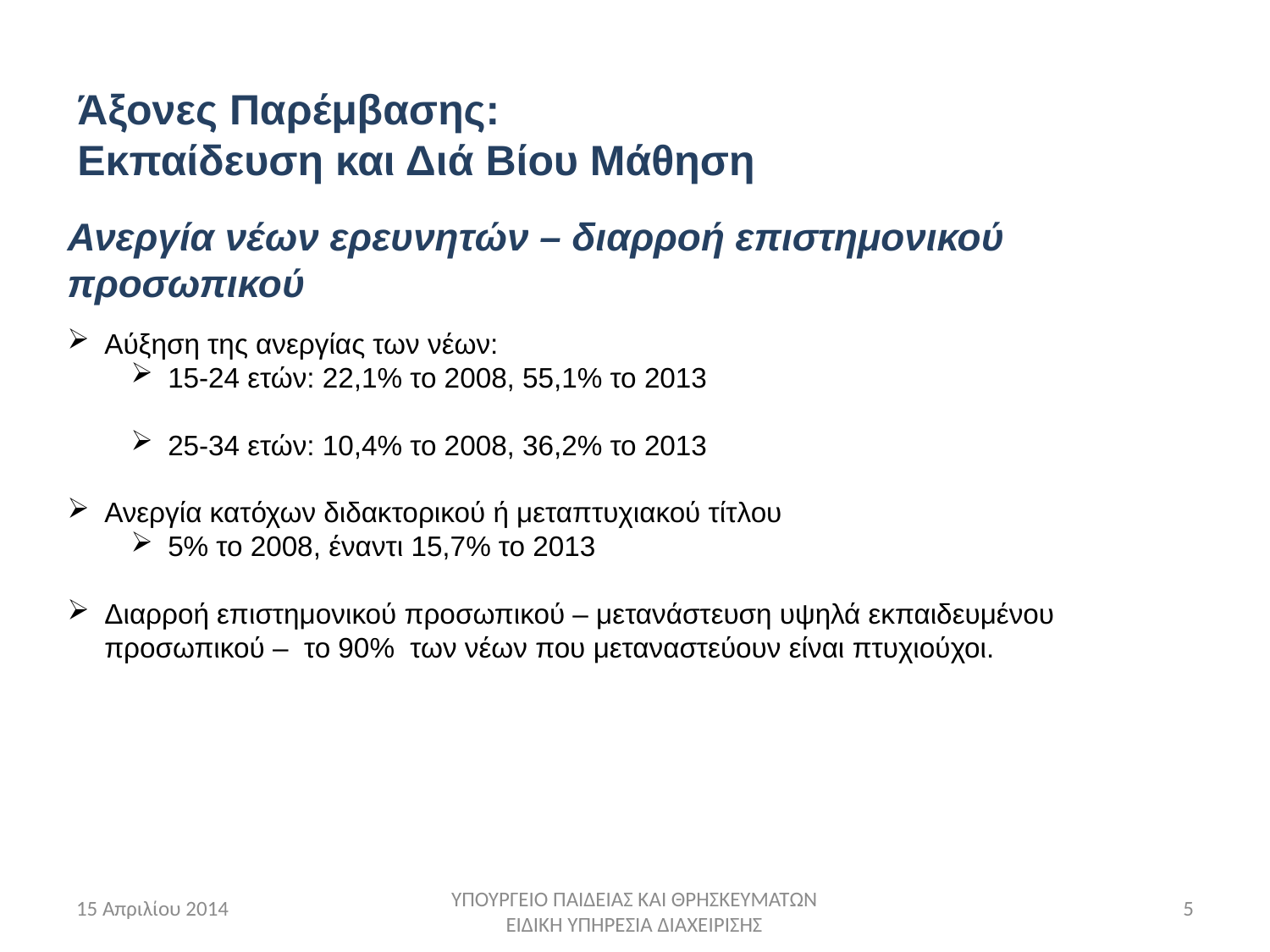

Άξονες Παρέμβασης:
Εκπαίδευση και Διά Βίου Μάθηση
Ανεργία νέων ερευνητών – διαρροή επιστημονικού προσωπικού
Αύξηση της ανεργίας των νέων:
15-24 ετών: 22,1% το 2008, 55,1% το 2013

25-34 ετών: 10,4% το 2008, 36,2% το 2013

Ανεργία κατόχων διδακτορικού ή μεταπτυχιακού τίτλου
5% το 2008, έναντι 15,7% το 2013

Διαρροή επιστημονικού προσωπικού – μετανάστευση υψηλά εκπαιδευμένου προσωπικού –  το 90%  των νέων που μεταναστεύουν είναι πτυχιούχοι.

15 Απριλίου 2014
5
ΥΠΟΥΡΓΕΙΟ ΠΑΙΔΕΙΑΣ ΚΑΙ ΘΡΗΣΚΕΥΜΑΤΩΝ
ΕΙΔΙΚΗ ΥΠΗΡΕΣΙΑ ΔΙΑΧΕΙΡΙΣΗΣ